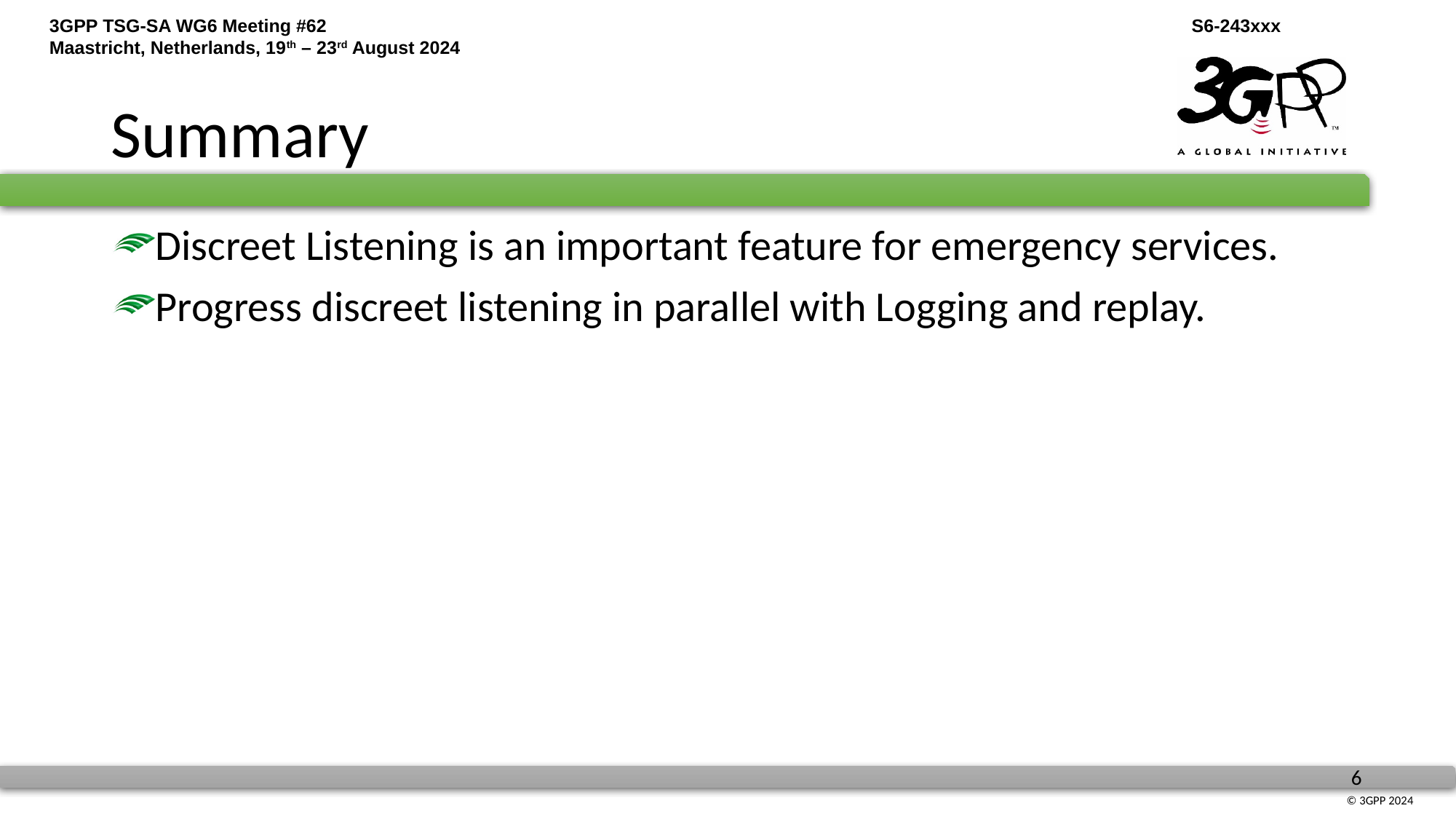

# Summary
Discreet Listening is an important feature for emergency services.
Progress discreet listening in parallel with Logging and replay.